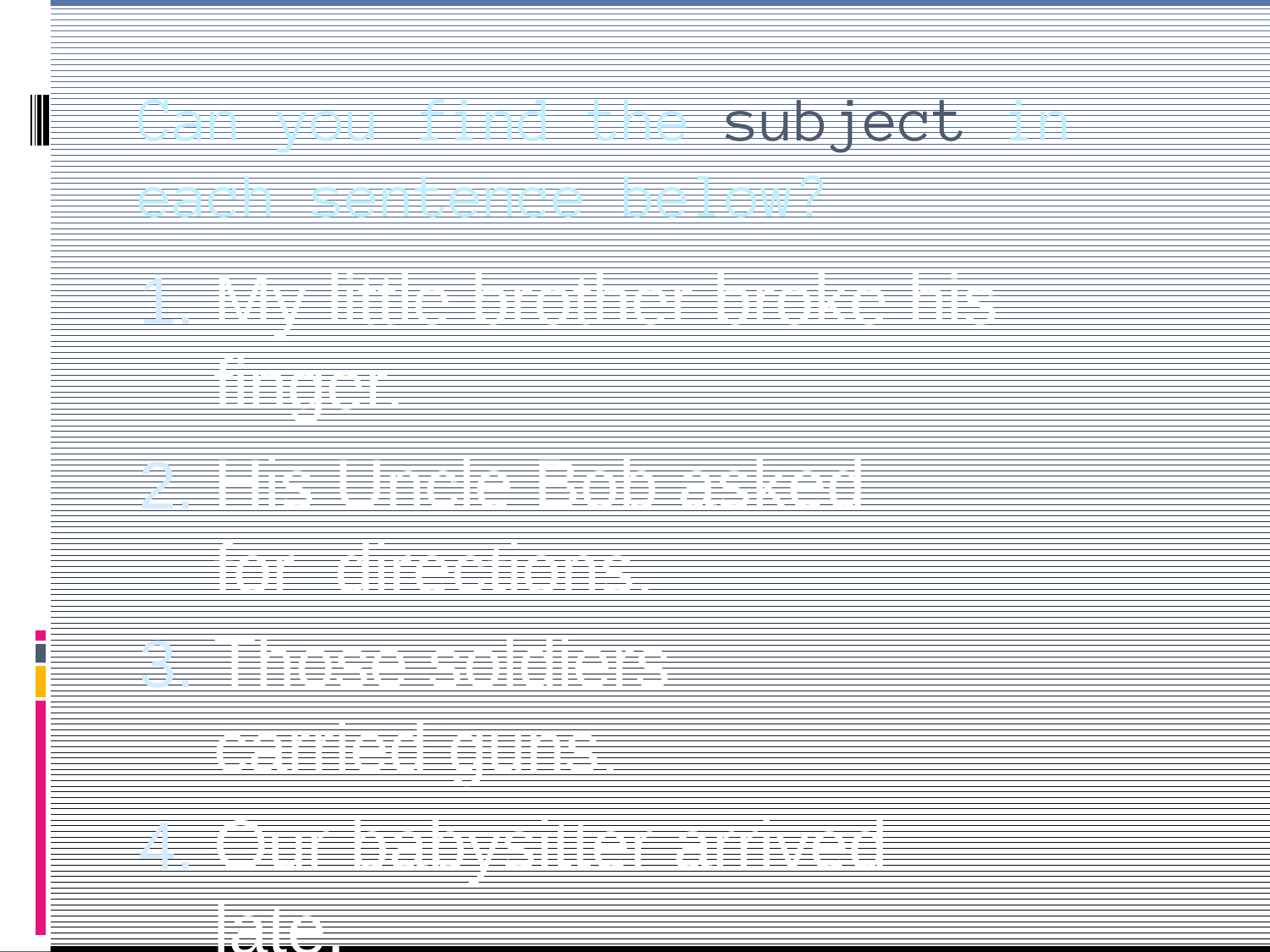

# Can you find the subject in

each sentence below?
My little brother broke his finger.
His Uncle Bob asked for  directions.
Those soldiers carried guns.
Our babysitter arrived late.